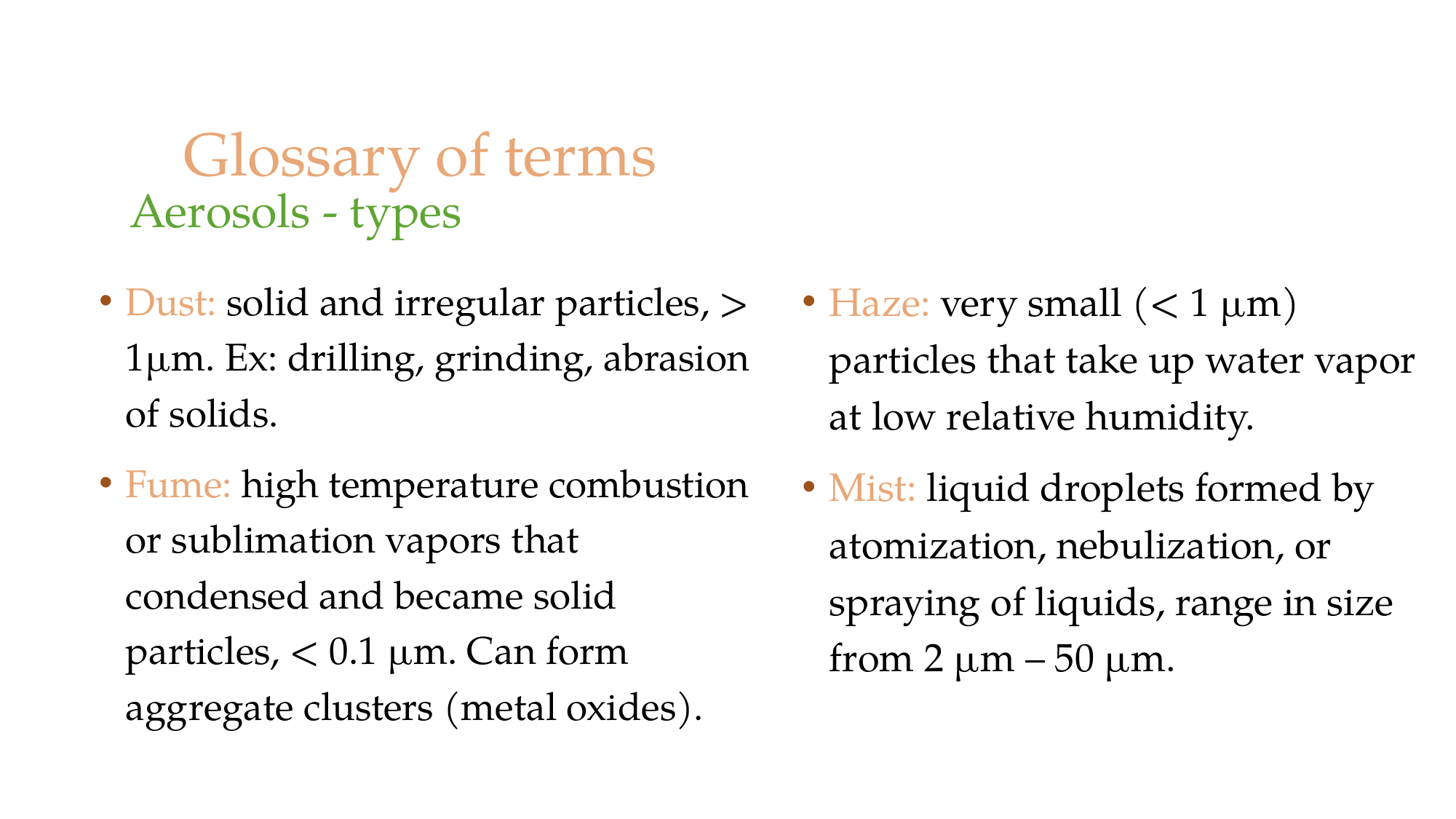

Dr. IEcheverry, CAMS, KSU, 2nd3637
27
# Glossary of terms
Aerosols - types
Dust: solid and irregular particles, > 1µm. Ex: drilling, grinding, abrasion of solids.
Fume: high temperature combustion or sublimation vapors that condensed and became solid particles, < 0.1 µm. Can form aggregate clusters (metal oxides).

Haze: very small (< 1 µm) particles that take up water vapor at low relative humidity.
Mist: liquid droplets formed by atomization, nebulization, or spraying of liquids, range in size from 2 µm – 50 µm.